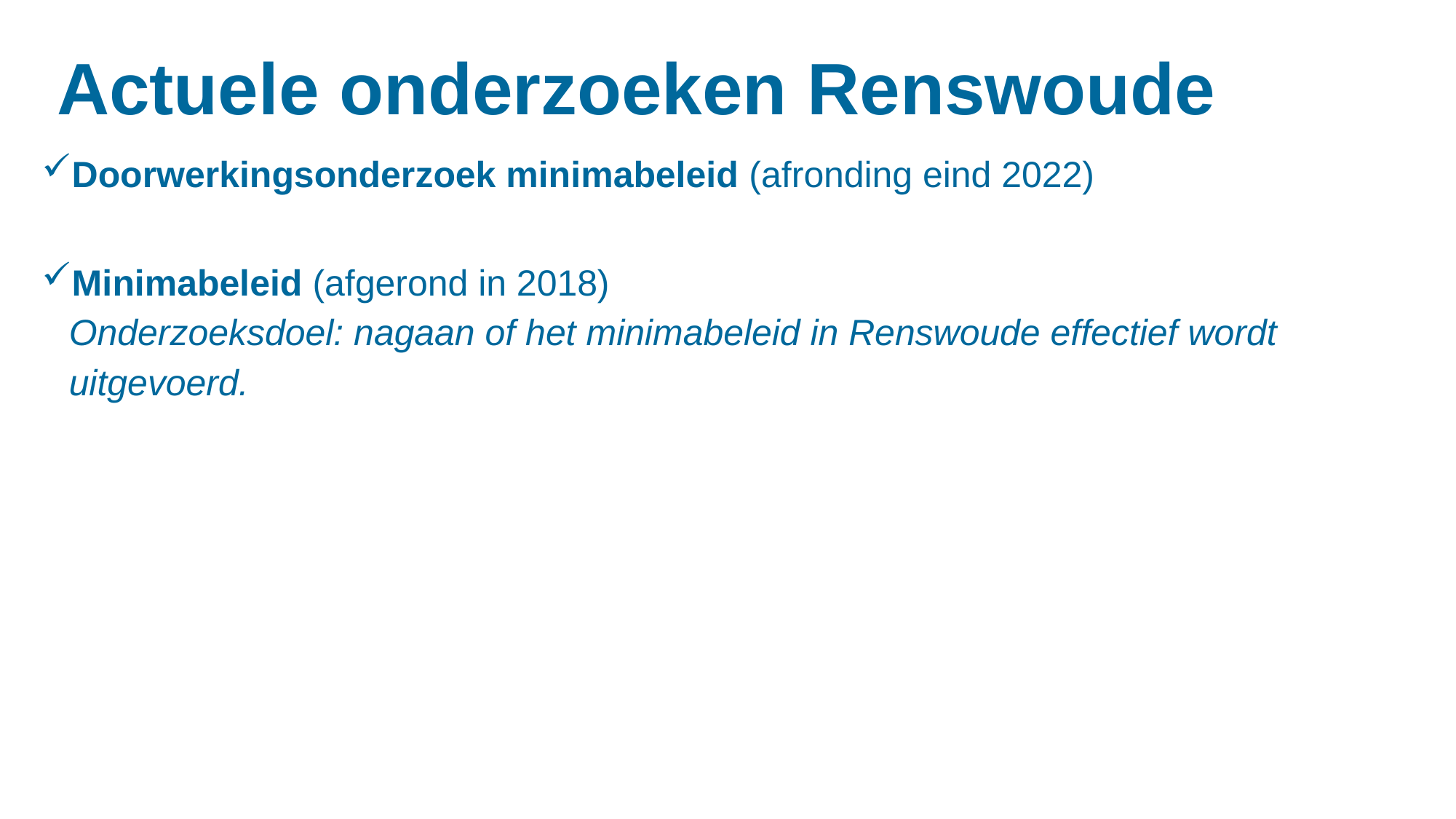

# Actuele onderzoeken Renswoude

Doorwerkingsonderzoek minimabeleid (afronding eind 2022)
Minimabeleid (afgerond in 2018)
Onderzoeksdoel: nagaan of het minimabeleid in Renswoude effectief wordt uitgevoerd.